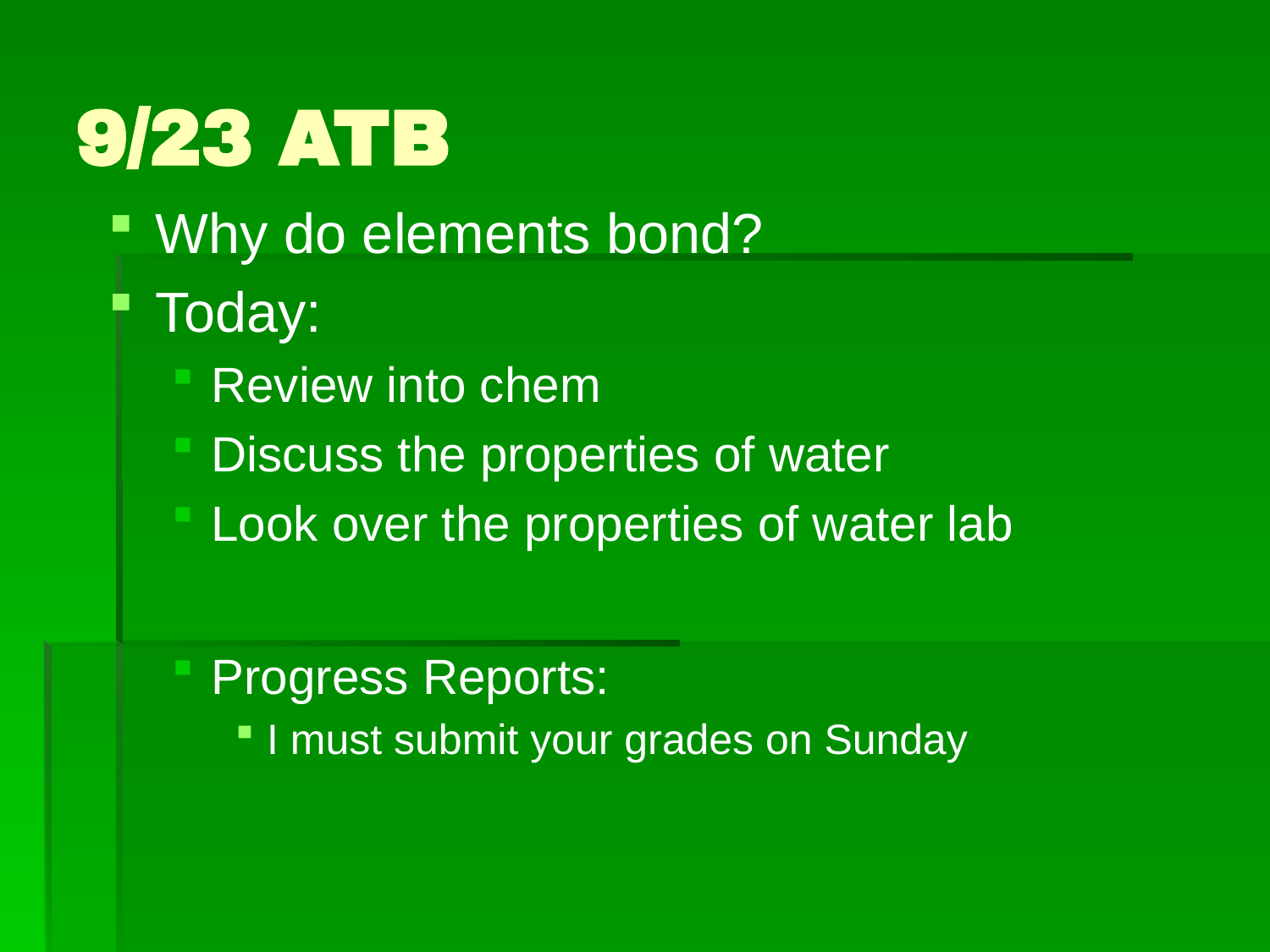

# 9/23 ATB
Why do elements bond?
Today:
Review into chem
Discuss the properties of water
Look over the properties of water lab

Progress Reports:
I must submit your grades on Sunday